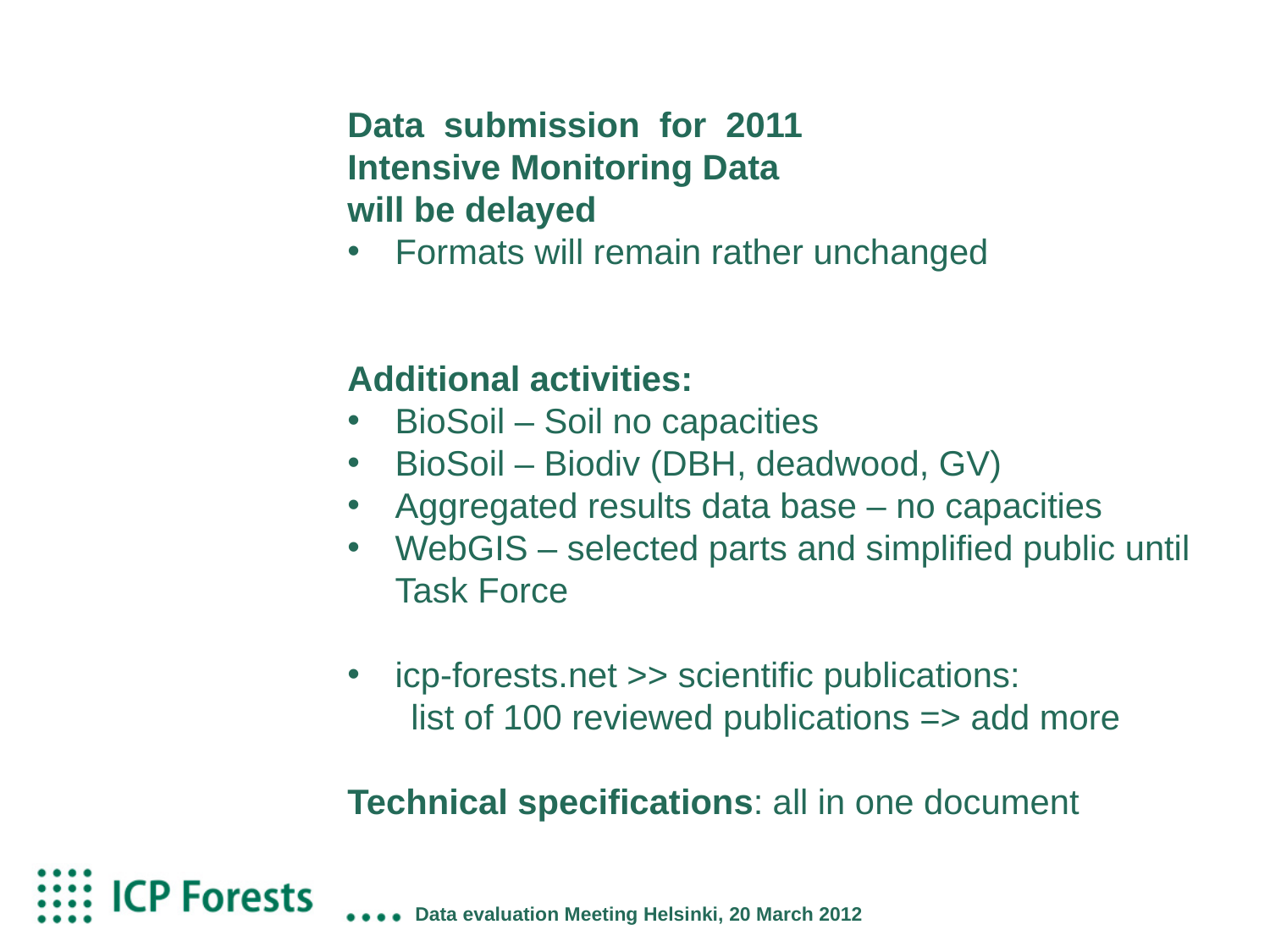

Data  submission  for  2011
Intensive Monitoring Data
will be delayed
Formats will remain rather unchanged

Additional activities:
BioSoil – Soil no capacities
BioSoil – Biodiv (DBH, deadwood, GV)
Aggregated results data base – no capacities
WebGIS – selected parts and simplified public until Task Force

icp-forests.net >> scientific publications:
list of 100 reviewed publications => add more

Technical specifications: all in one document